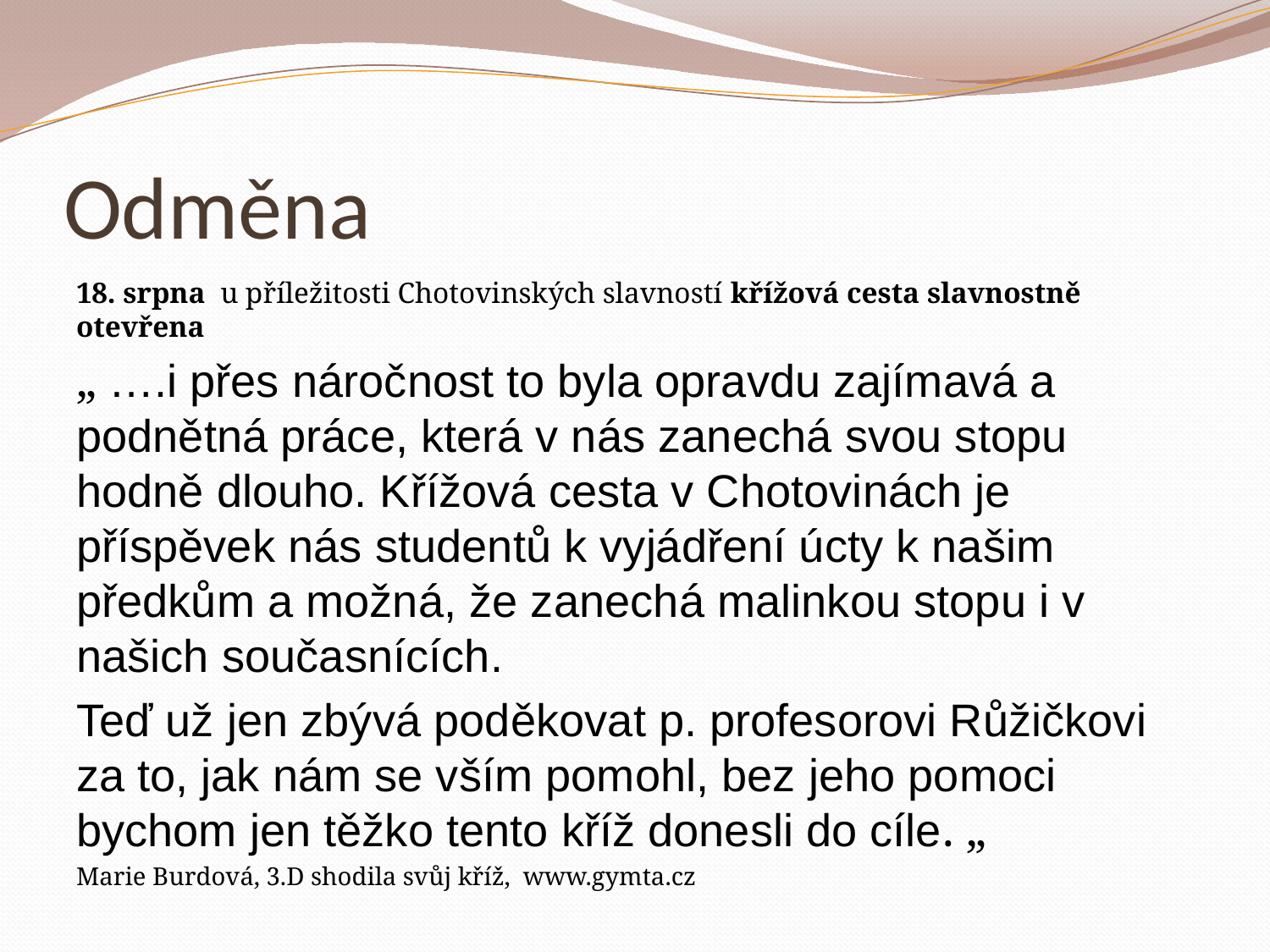

# Odměna
18. srpna  u příležitosti Chotovinských slavností křížová cesta slavnostně otevřena
„ ….i přes náročnost to byla opravdu zajímavá a podnětná práce, která v nás zanechá svou stopu hodně dlouho. Křížová cesta v Chotovinách je příspěvek nás studentů k vyjádření úcty k našim předkům a možná, že zanechá malinkou stopu i v našich současnících.
Teď už jen zbývá poděkovat p. profesorovi Růžičkovi za to, jak nám se vším pomohl, bez jeho pomoci bychom jen těžko tento kříž donesli do cíle. „
Marie Burdová, 3.D shodila svůj kříž,  www.gymta.cz